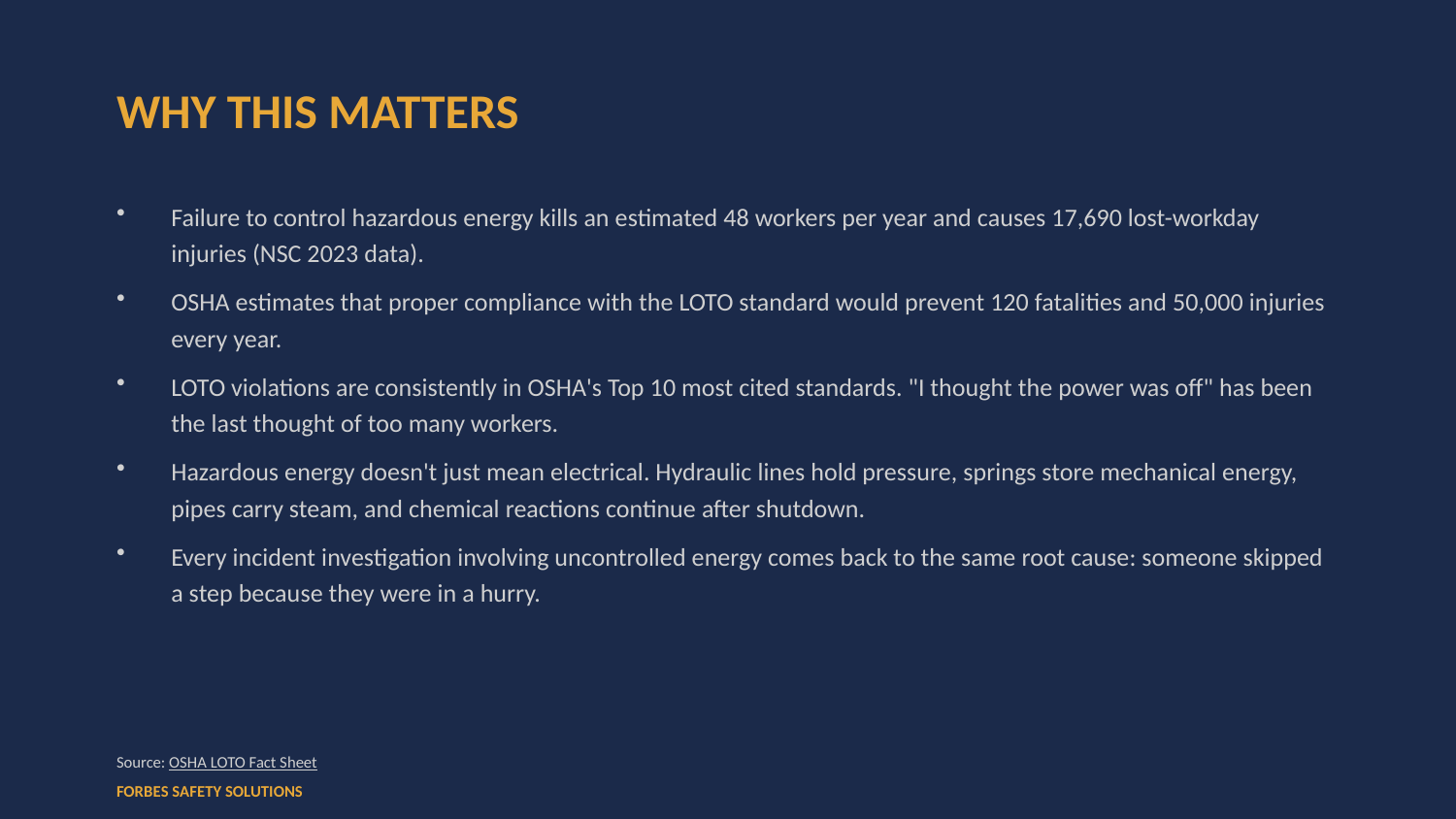

WHY THIS MATTERS
Failure to control hazardous energy kills an estimated 48 workers per year and causes 17,690 lost-workday injuries (NSC 2023 data).
OSHA estimates that proper compliance with the LOTO standard would prevent 120 fatalities and 50,000 injuries every year.
LOTO violations are consistently in OSHA's Top 10 most cited standards. "I thought the power was off" has been the last thought of too many workers.
Hazardous energy doesn't just mean electrical. Hydraulic lines hold pressure, springs store mechanical energy, pipes carry steam, and chemical reactions continue after shutdown.
Every incident investigation involving uncontrolled energy comes back to the same root cause: someone skipped a step because they were in a hurry.
Source: OSHA LOTO Fact Sheet
FORBES SAFETY SOLUTIONS